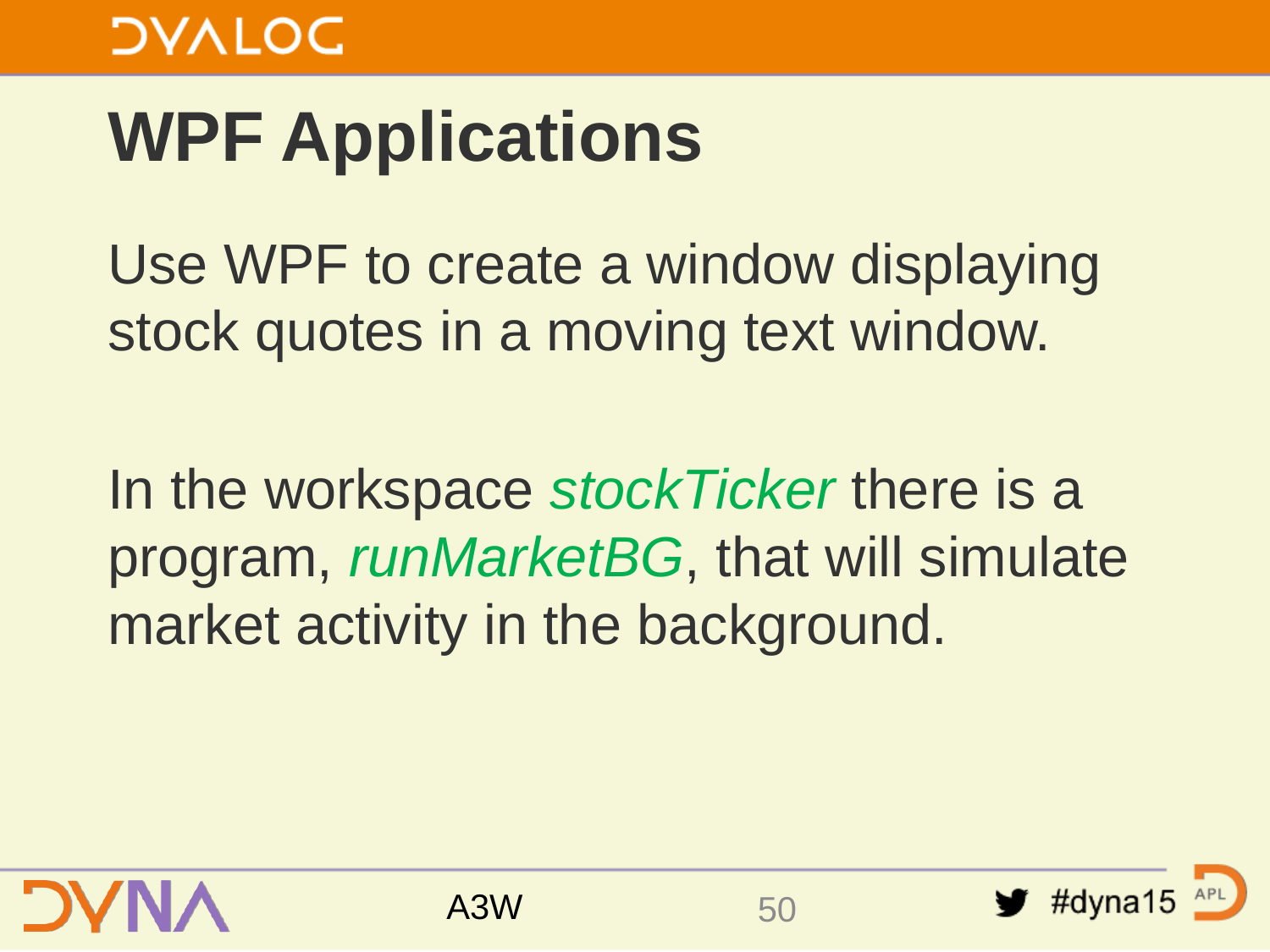

# WPF Applications
Use WPF to create a window displaying stock quotes in a moving text window.

In the workspace stockTicker there is a program, runMarketBG, that will simulate market activity in the background.
50
A3W